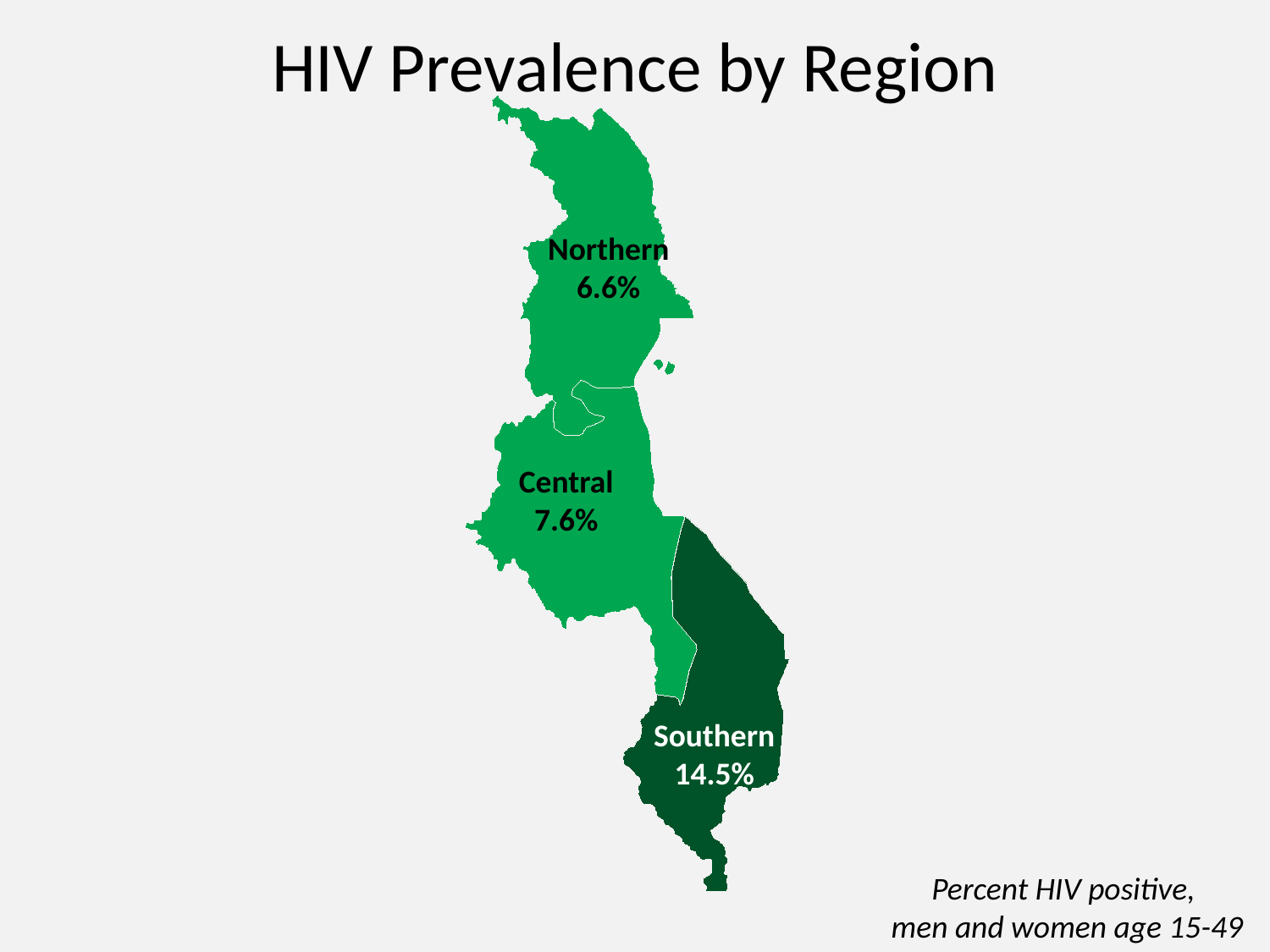

# HIV Prevalence by Region

Northern
6.6%
Central
7.6%
Southern
14.5%
Percent HIV positive,
 men and women age 15-49